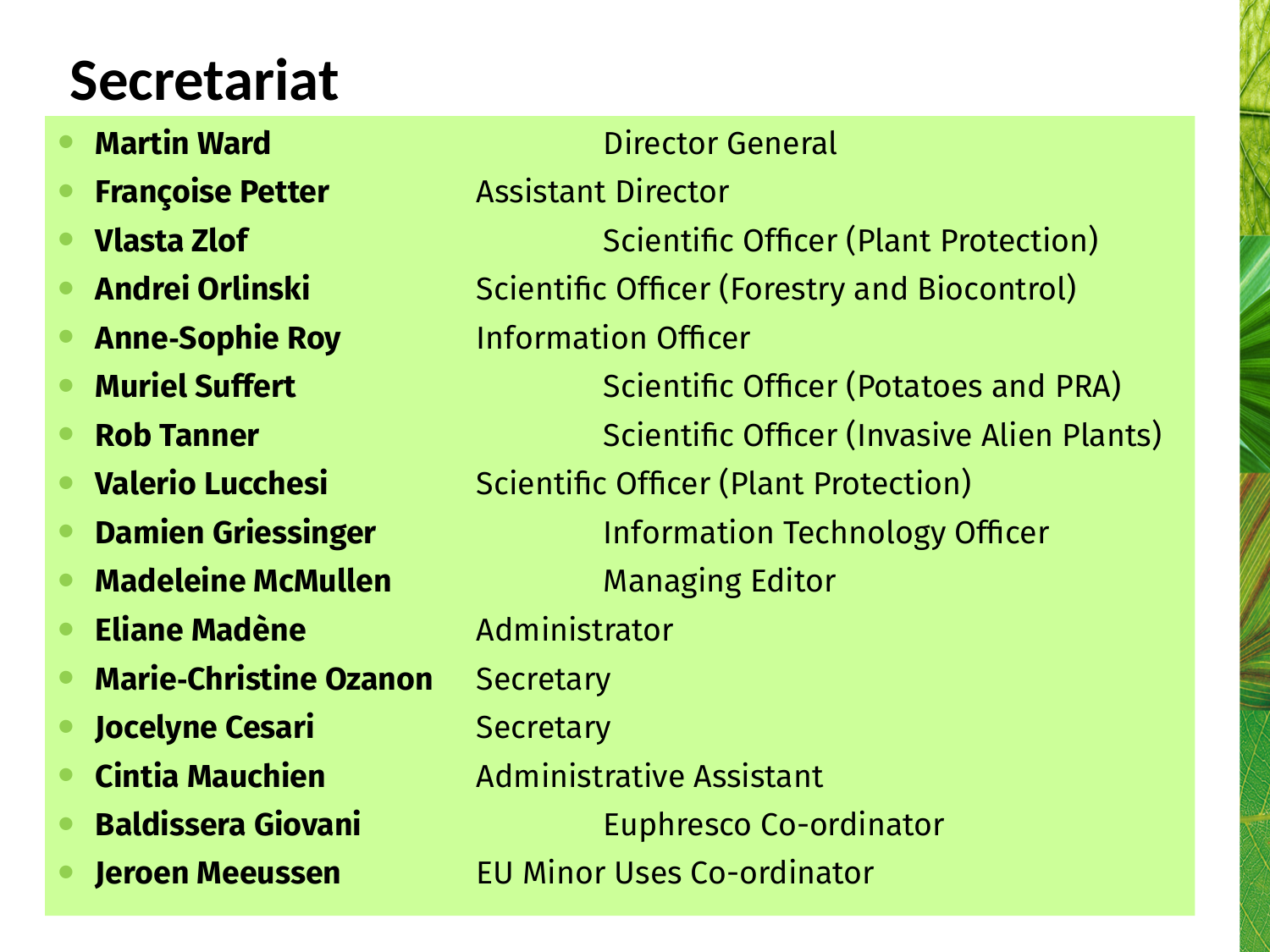

# Secretariat
Martin Ward 			Director General
Françoise Petter 		Assistant Director
Vlasta Zlof 			Scientific Officer (Plant Protection)
Andrei Orlinski 		Scientific Officer (Forestry and Biocontrol)
Anne‐Sophie Roy 		Information Officer
Muriel Suffert 			Scientific Officer (Potatoes and PRA)
Rob Tanner			Scientific Officer (Invasive Alien Plants)
Valerio Lucchesi 		Scientific Officer (Plant Protection)
Damien Griessinger 		Information Technology Officer
Madeleine McMullen 		Managing Editor
Eliane Madène 		Administrator
Marie‐Christine Ozanon 	Secretary
Jocelyne Cesari 		Secretary
Cintia Mauchien		Administrative Assistant
Baldissera Giovani		Euphresco Co-ordinator
Jeroen Meeussen		EU Minor Uses Co-ordinator